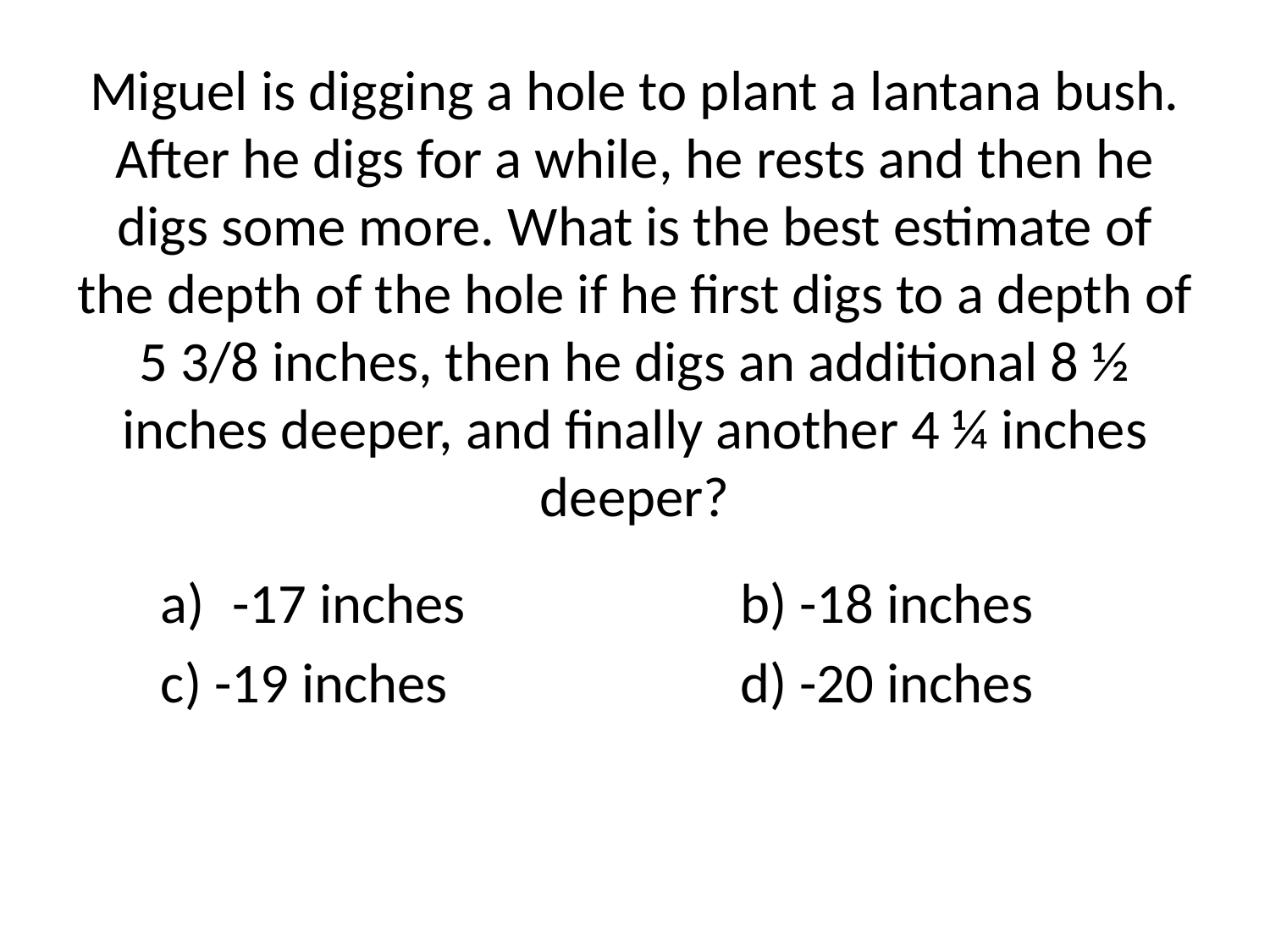

# Miguel is digging a hole to plant a lantana bush. After he digs for a while, he rests and then he digs some more. What is the best estimate of the depth of the hole if he first digs to a depth of 5 3/8 inches, then he digs an additional 8 ½ inches deeper, and finally another 4 ¼ inches deeper?
-17 inches			b) -18 inches
c) -19 inches			d) -20 inches